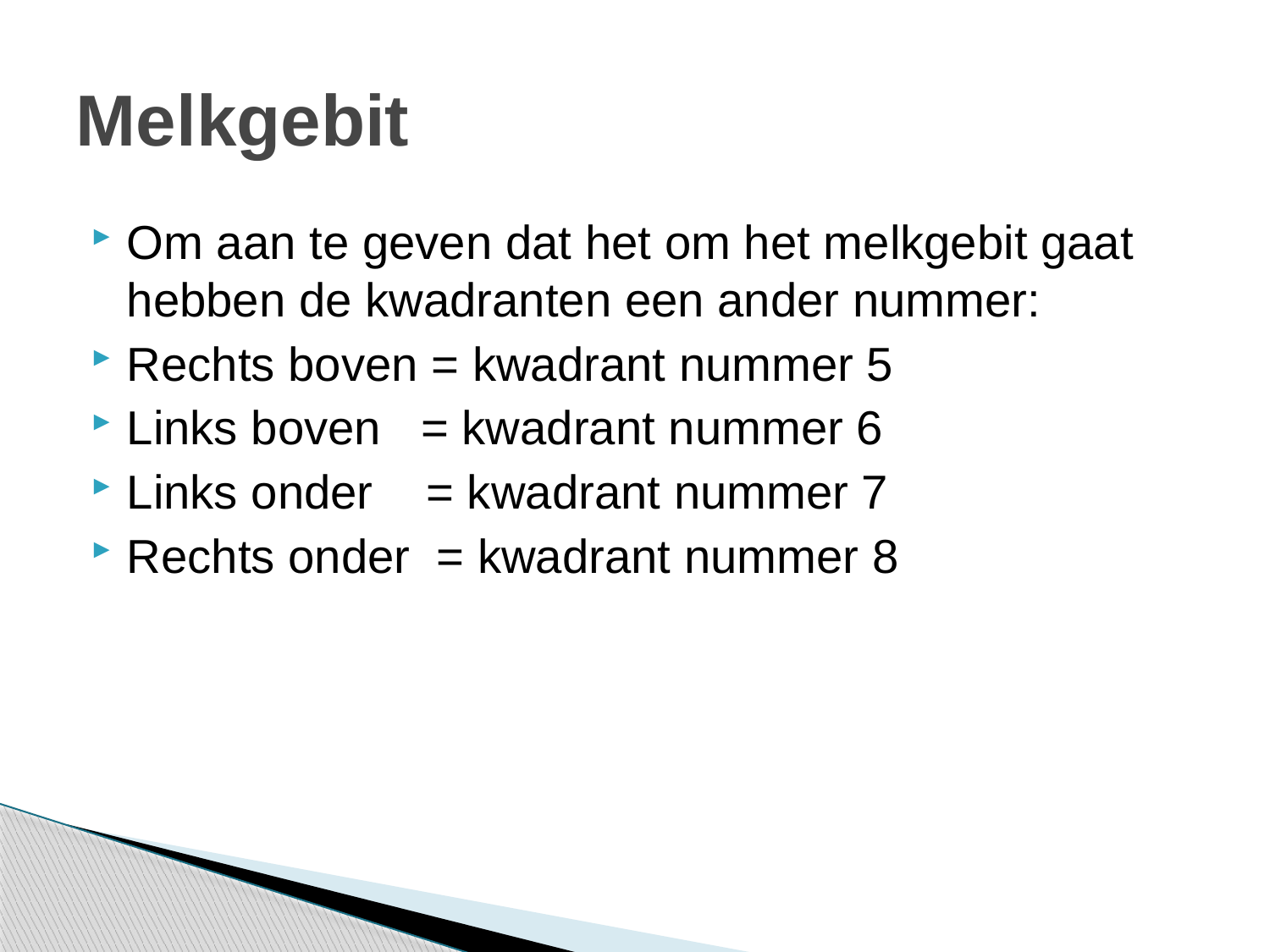

# Melkgebit
Om aan te geven dat het om het melkgebit gaat hebben de kwadranten een ander nummer:
Rechts boven = kwadrant nummer 5
Links boven   = kwadrant nummer 6
Links onder    = kwadrant nummer 7
Rechts onder  = kwadrant nummer 8